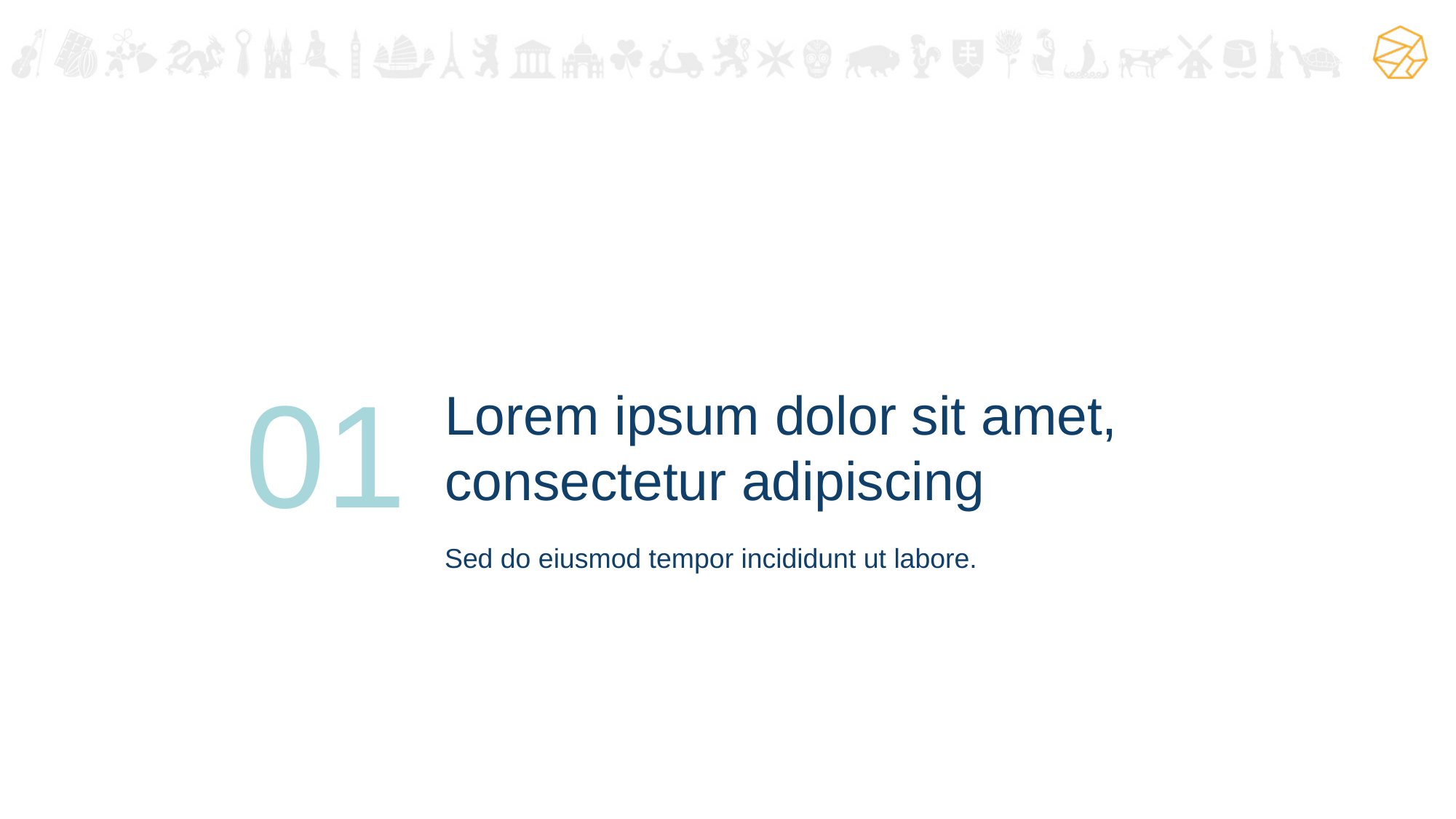

01
Lorem ipsum dolor sit amet, consectetur adipiscing
Sed do eiusmod tempor incididunt ut labore.